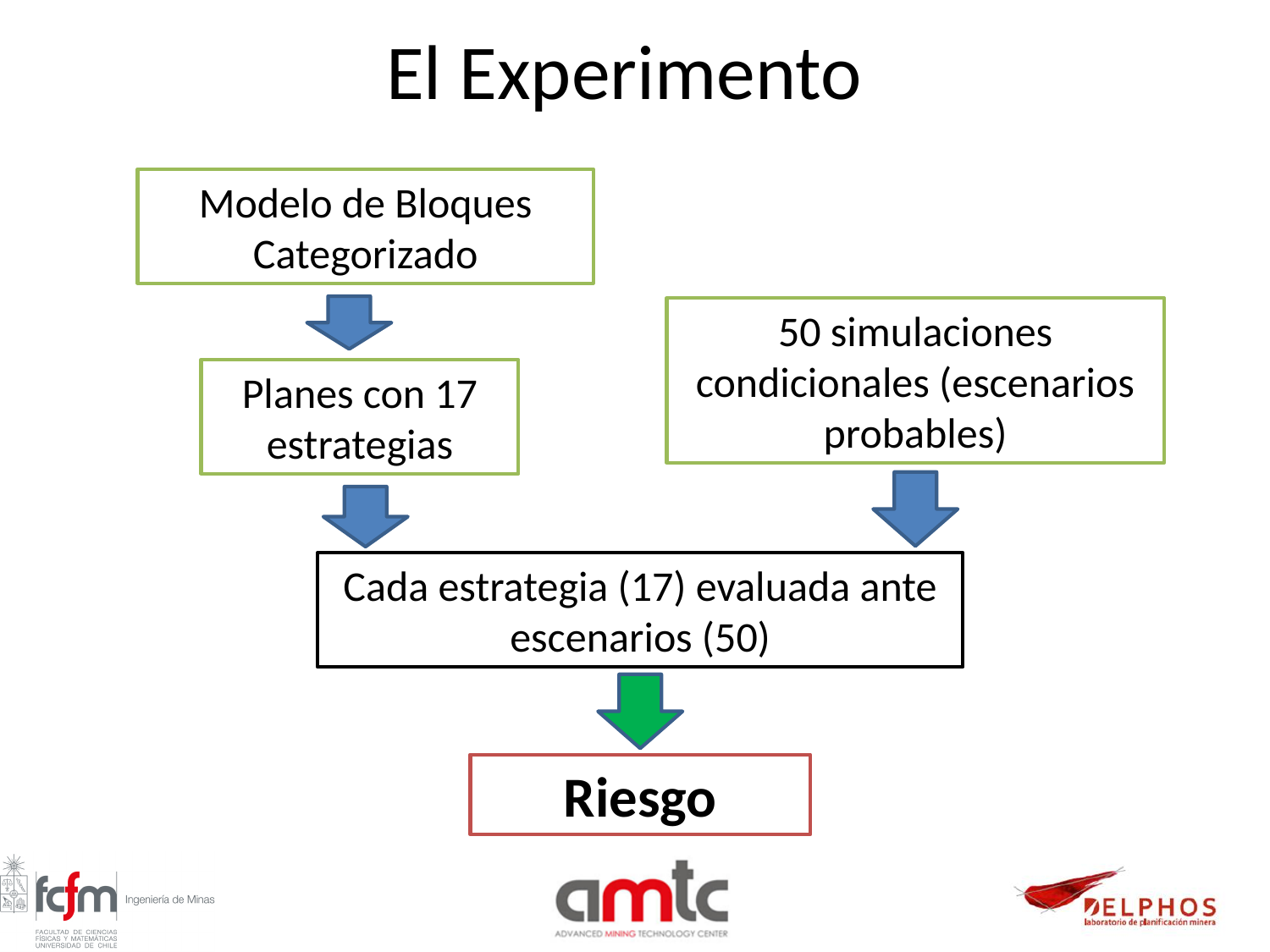

# El Experimento
Modelo de Bloques Categorizado

50 simulaciones condicionales (escenarios probables)
Planes con 17 estrategias

Cada estrategia (17) evaluada ante escenarios (50)

Riesgo